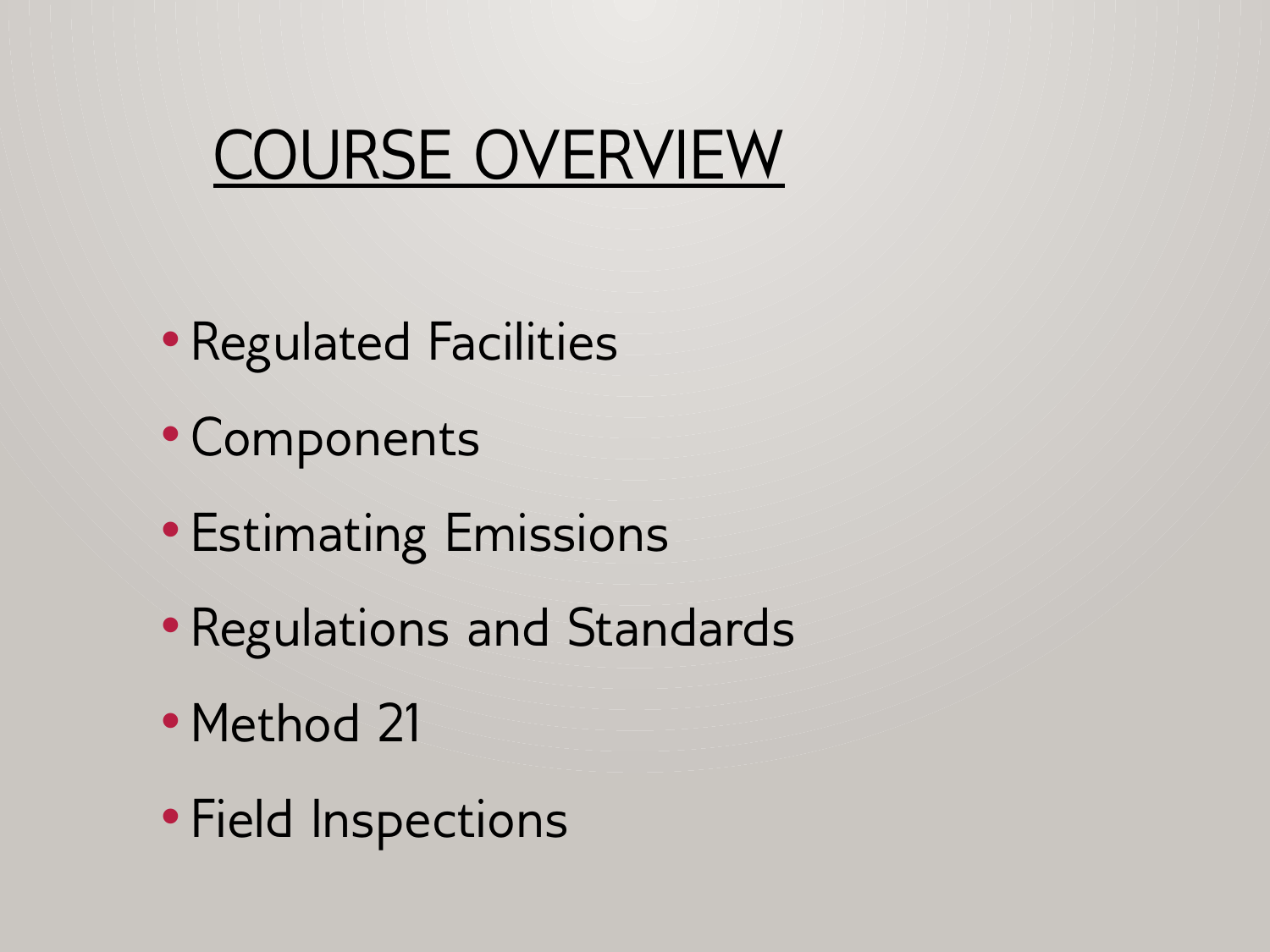

# Course Overview
Regulated Facilities
Components
Estimating Emissions
Regulations and Standards
Method 21
Field Inspections